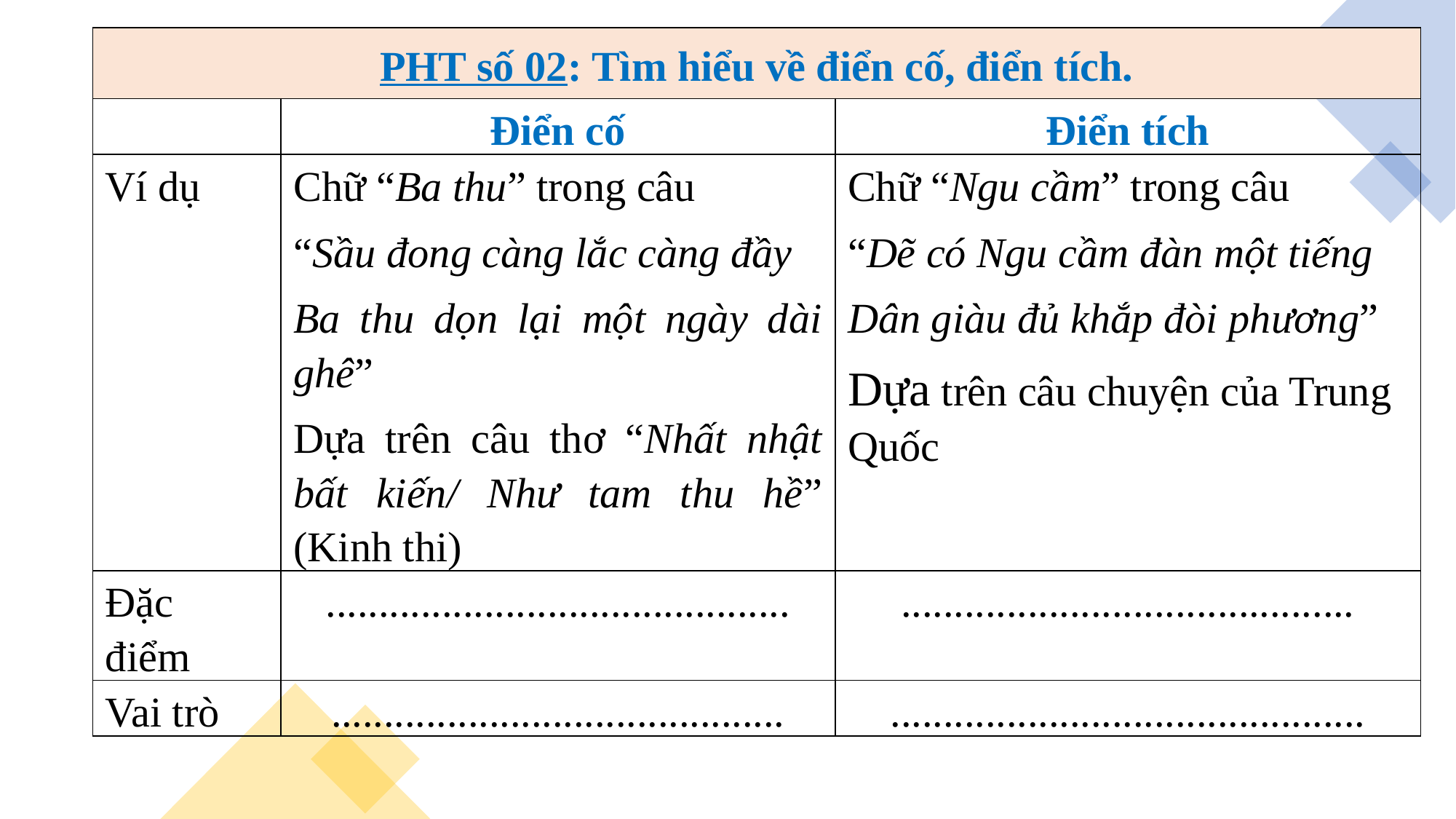

| PHT số 02: Tìm hiểu về điển cố, điển tích. |  |  |
| --- | --- | --- |
|  | Điển cố | Điển tích |
| Ví dụ | Chữ “Ba thu” trong câu “Sầu đong càng lắc càng đầy Ba thu dọn lại một ngày dài ghê” Dựa trên câu thơ “Nhất nhật bất kiến/ Như tam thu hề” (Kinh thi) | Chữ “Ngu cầm” trong câu “Dẽ có Ngu cầm đàn một tiếng Dân giàu đủ khắp đòi phương” Dựa trên câu chuyện của Trung Quốc |
| Đặc điểm | ............................................ | ........................................... |
| Vai trò | ........................................... | ............................................. |